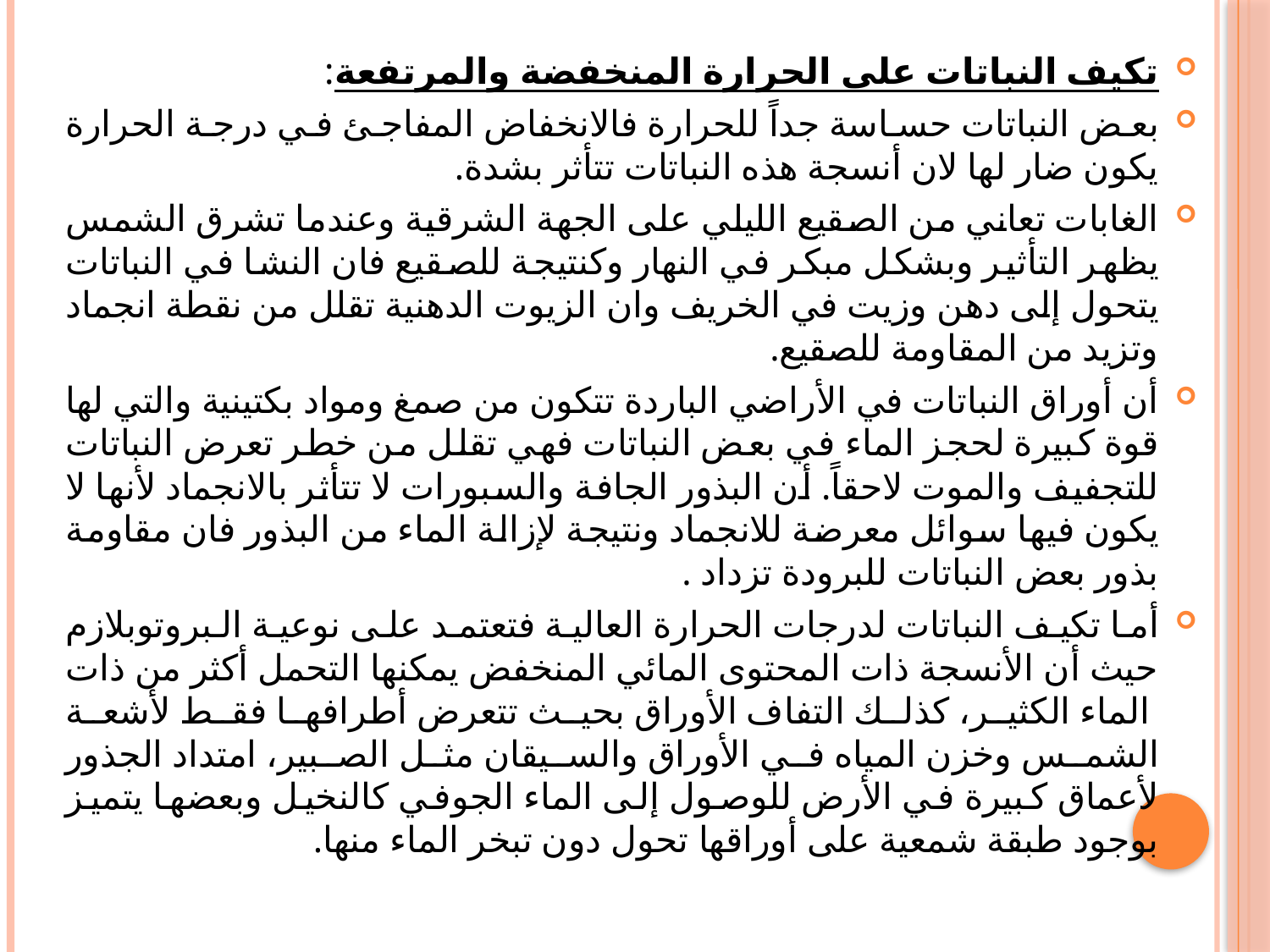

#
تكيف النباتات على الحرارة المنخفضة والمرتفعة:
بعض النباتات حساسة جداً للحرارة فالانخفاض المفاجئ في درجة الحرارة يكون ضار لها لان أنسجة هذه النباتات تتأثر بشدة.
الغابات تعاني من الصقيع الليلي على الجهة الشرقية وعندما تشرق الشمس يظهر التأثير وبشكل مبكر في النهار وكنتيجة للصقيع فان النشا في النباتات يتحول إلى دهن وزيت في الخريف وان الزيوت الدهنية تقلل من نقطة انجماد وتزيد من المقاومة للصقيع.
أن أوراق النباتات في الأراضي الباردة تتكون من صمغ ومواد بكتينية والتي لها قوة كبيرة لحجز الماء في بعض النباتات فهي تقلل من خطر تعرض النباتات للتجفيف والموت لاحقاً. أن البذور الجافة والسبورات لا تتأثر بالانجماد لأنها لا يكون فيها سوائل معرضة للانجماد ونتيجة لإزالة الماء من البذور فان مقاومة بذور بعض النباتات للبرودة تزداد .
أما تكيف النباتات لدرجات الحرارة العالية فتعتمد على نوعية البروتوبلازم حيث أن الأنسجة ذات المحتوى المائي المنخفض يمكنها التحمل أكثر من ذات  الماء الكثير، كذلك التفاف الأوراق بحيث تتعرض أطرافها فقط لأشعة الشمس وخزن المياه في الأوراق والسيقان مثل الصبير، امتداد الجذور لأعماق كبيرة في الأرض للوصول إلى الماء الجوفي كالنخيل وبعضها يتميز بوجود طبقة شمعية على أوراقها تحول دون تبخر الماء منها.